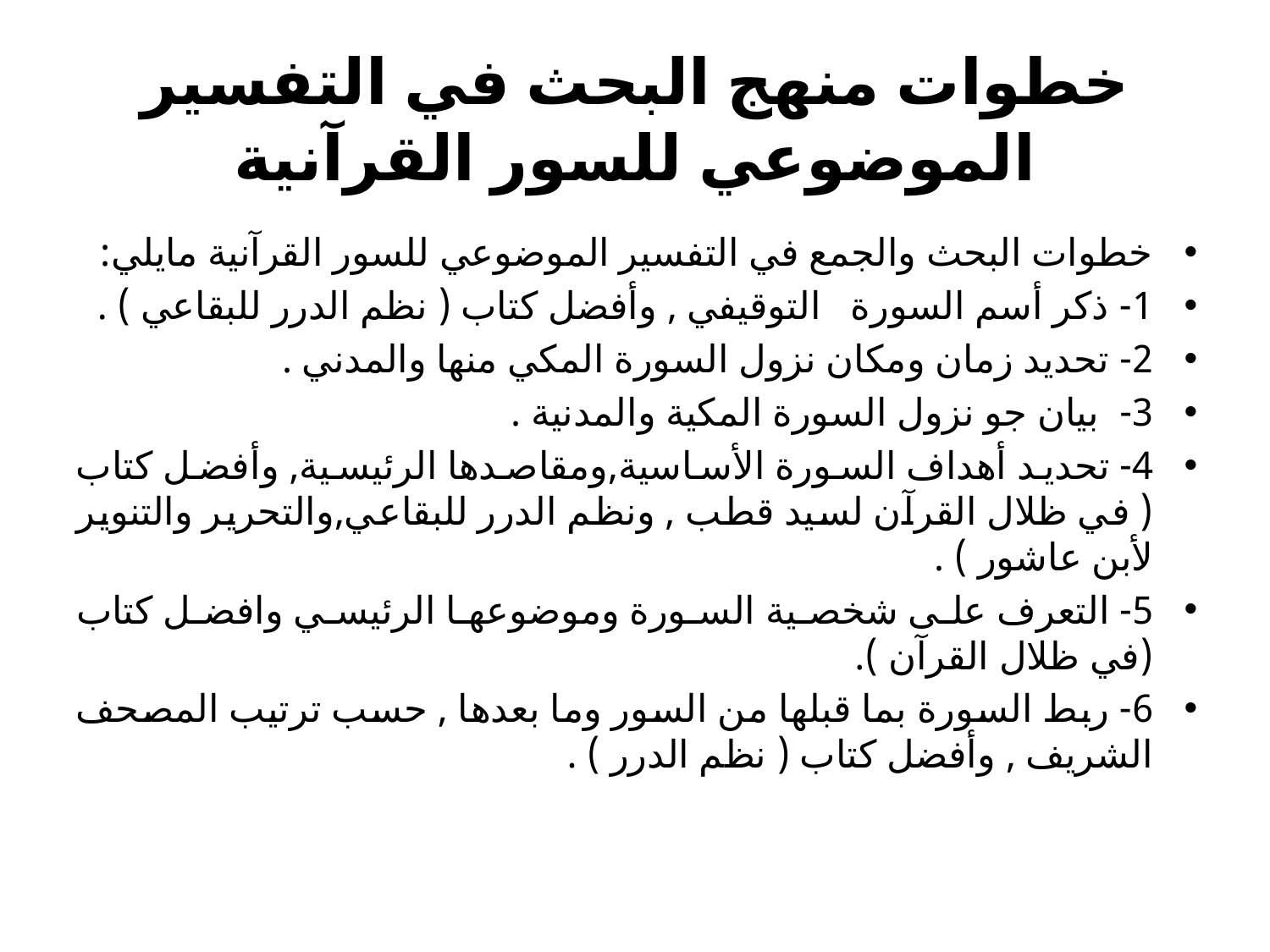

# خطوات منهج البحث في التفسير الموضوعي للسور القرآنية
خطوات البحث والجمع في التفسير الموضوعي للسور القرآنية مايلي:
1- ذكر أسم السورة   التوقيفي , وأفضل كتاب ( نظم الدرر للبقاعي ) .
2- تحديد زمان ومكان نزول السورة المكي منها والمدني .
3-  بيان جو نزول السورة المكية والمدنية .
4- تحديد أهداف السورة الأساسية,ومقاصدها الرئيسية, وأفضل كتاب ( في ظلال القرآن لسيد قطب , ونظم الدرر للبقاعي,والتحرير والتنوير لأبن عاشور ) .
5- التعرف على شخصية السورة وموضوعها الرئيسي وافضل كتاب (في ظلال القرآن ).
6- ربط السورة بما قبلها من السور وما بعدها , حسب ترتيب المصحف الشريف , وأفضل كتاب ( نظم الدرر ) .